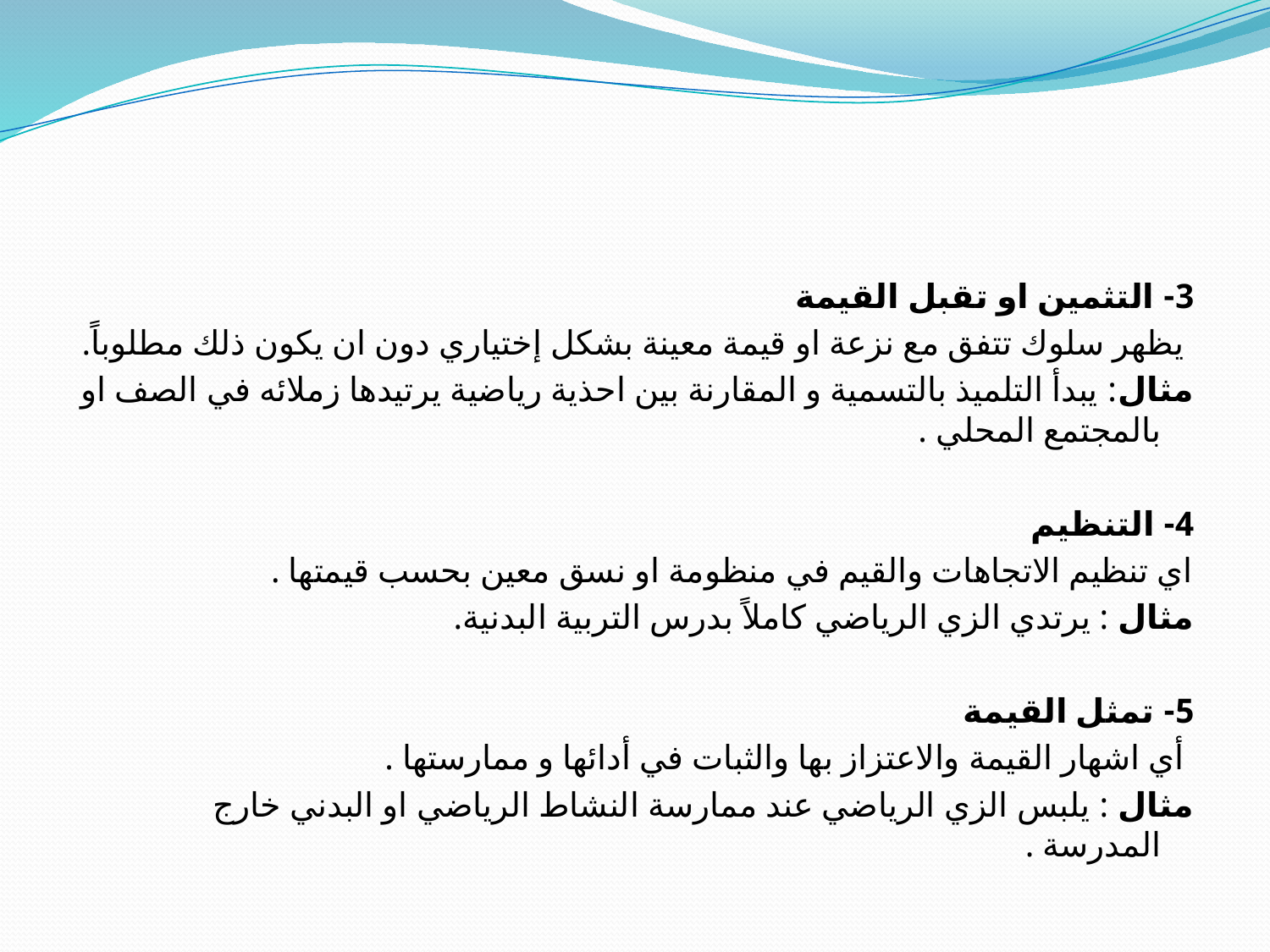

#
3- التثمين او تقبل القيمة
 يظهر سلوك تتفق مع نزعة او قيمة معينة بشكل إختياري دون ان يكون ذلك مطلوباً.
مثال: يبدأ التلميذ بالتسمية و المقارنة بين احذية رياضية يرتيدها زملائه في الصف او بالمجتمع المحلي .

4- التنظيم
اي تنظيم الاتجاهات والقيم في منظومة او نسق معين بحسب قيمتها .
مثال : يرتدي الزي الرياضي كاملاً بدرس التربية البدنية.

5- تمثل القيمة
 أي اشهار القيمة والاعتزاز بها والثبات في أدائها و ممارستها .
مثال : يلبس الزي الرياضي عند ممارسة النشاط الرياضي او البدني خارج المدرسة .